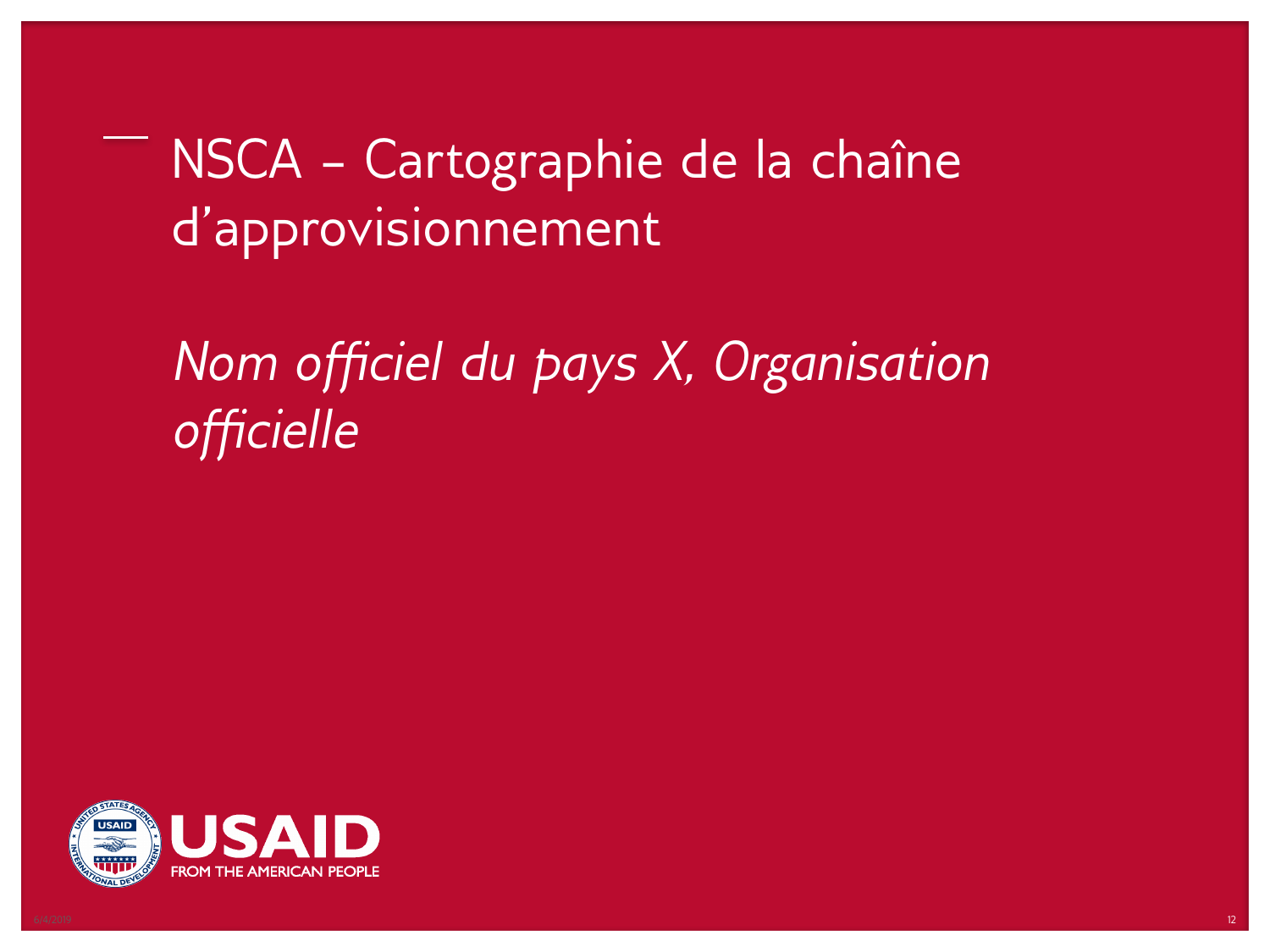

# NSCA – Cartographie de la chaîne d’approvisionnement Nom officiel du pays X, Organisation officielle
6/4/2019
12